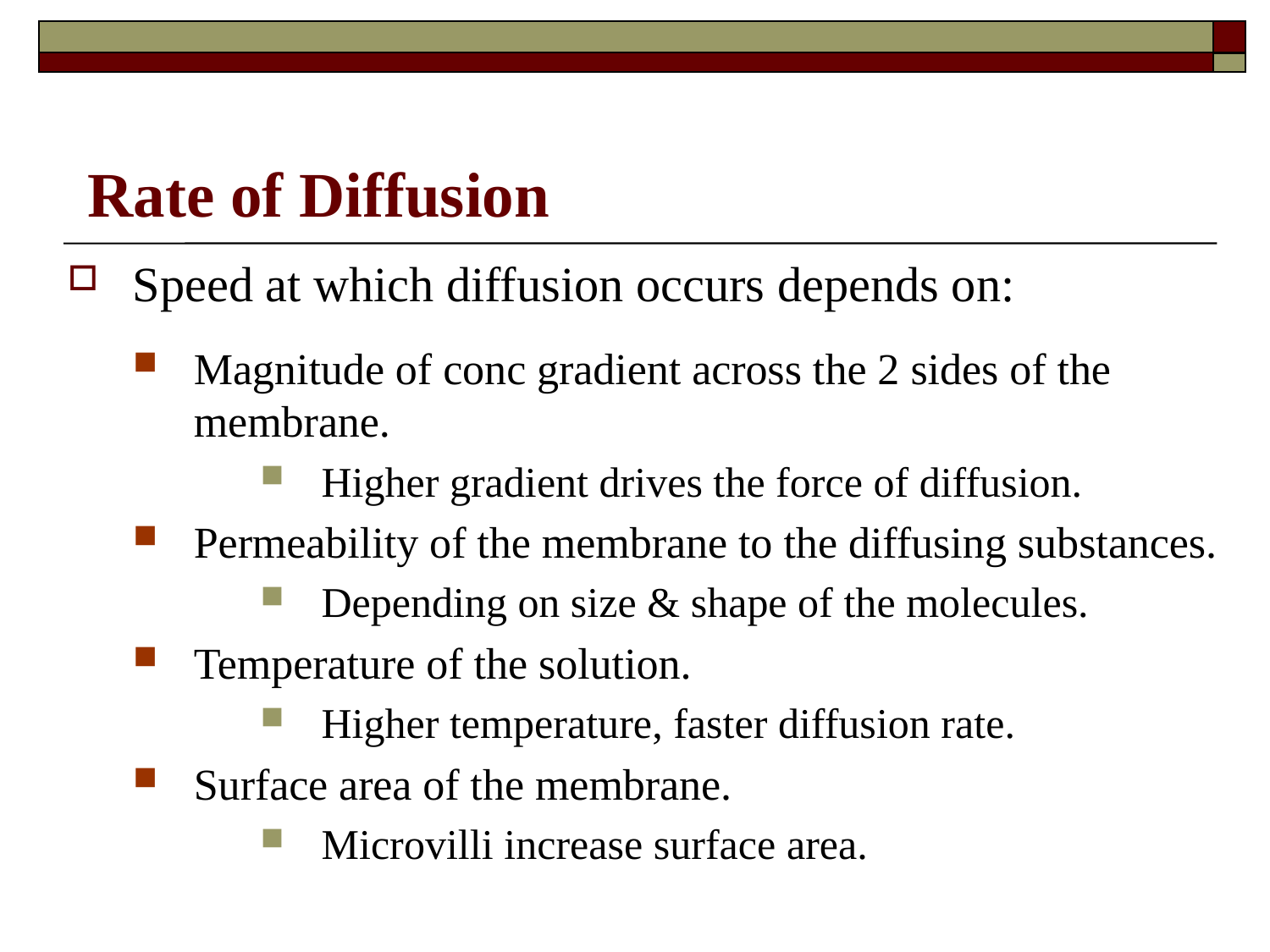

# Rate of Diffusion
Speed at which diffusion occurs depends on:

Magnitude of conc gradient across the 2 sides of the membrane.
Higher gradient drives the force of diffusion.
Permeability of the membrane to the diffusing substances.
Depending on size & shape of the molecules.
Temperature of the solution.
Higher temperature, faster diffusion rate.
Surface area of the membrane.
Microvilli increase surface area.